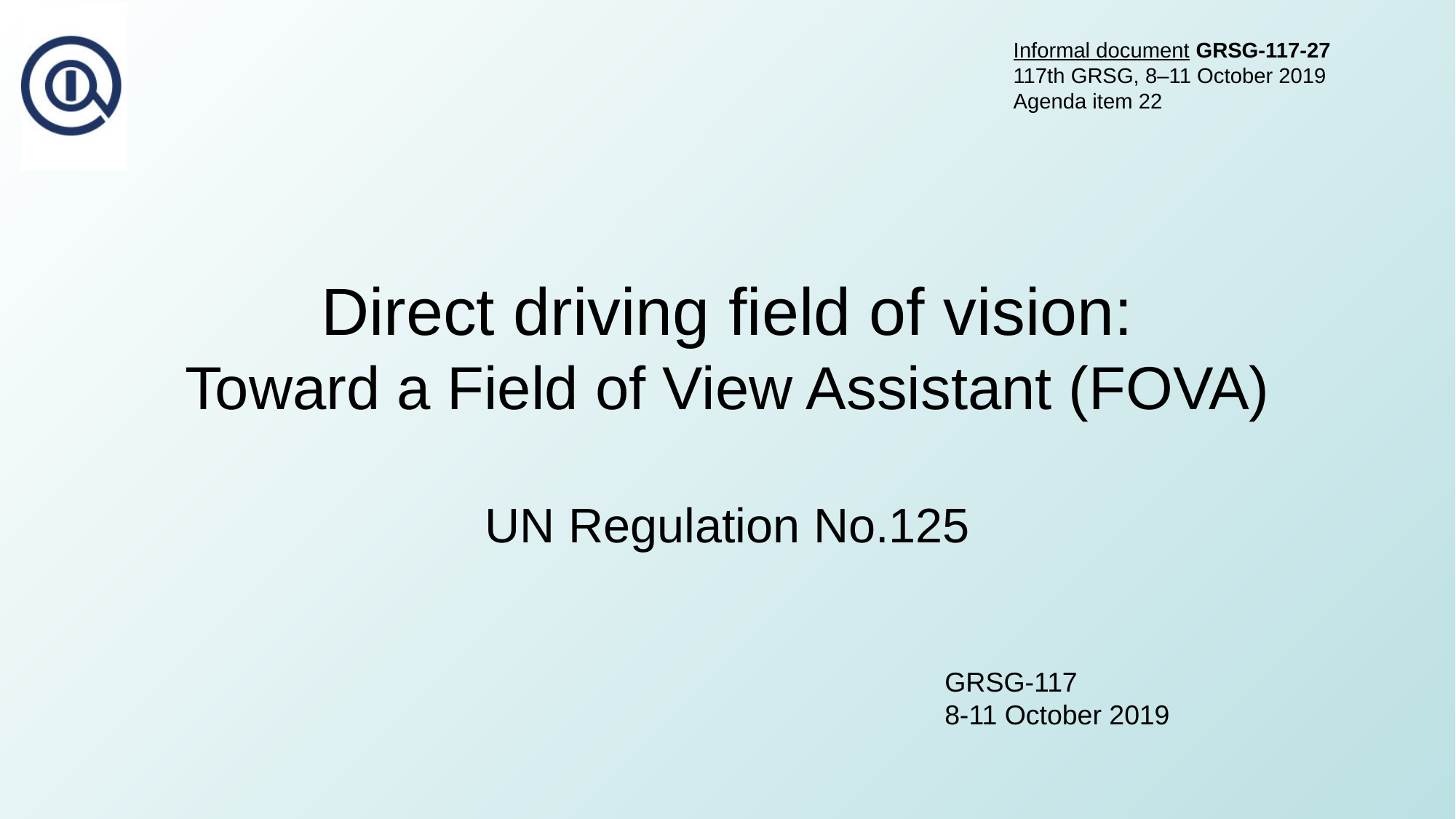

Informal document GRSG-117-27
117th GRSG, 8–11 October 2019
Agenda item 22
# Direct driving field of vision: Toward a Field of View Assistant (FOVA) UN Regulation No.125
GRSG-117
8-11 October 2019